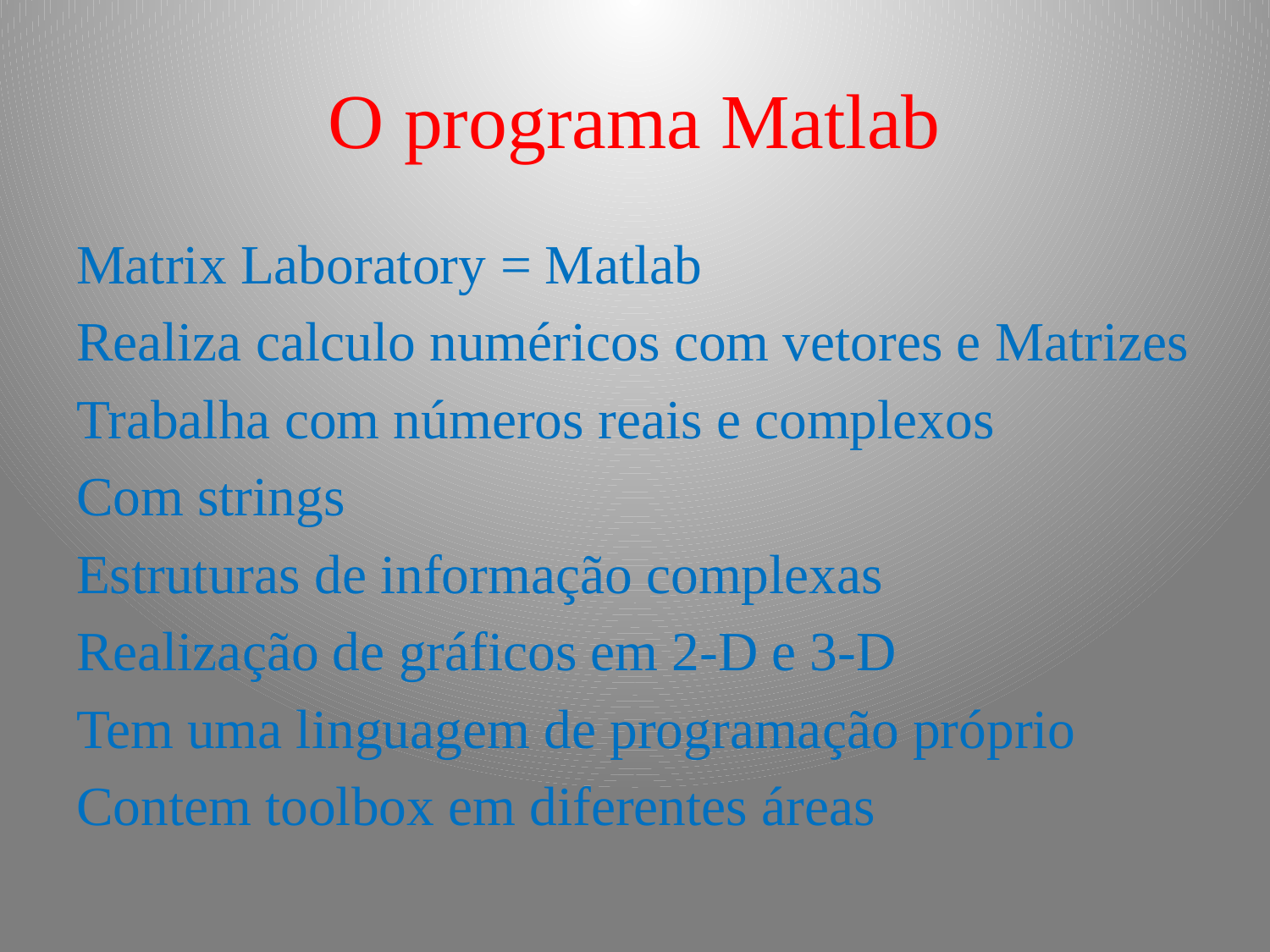

# O programa Matlab
Matrix Laboratory = Matlab
Realiza calculo numéricos com vetores e Matrizes
Trabalha com números reais e complexos
Com strings
Estruturas de informação complexas
Realização de gráficos em 2-D e 3-D
Tem uma linguagem de programação próprio
Contem toolbox em diferentes áreas